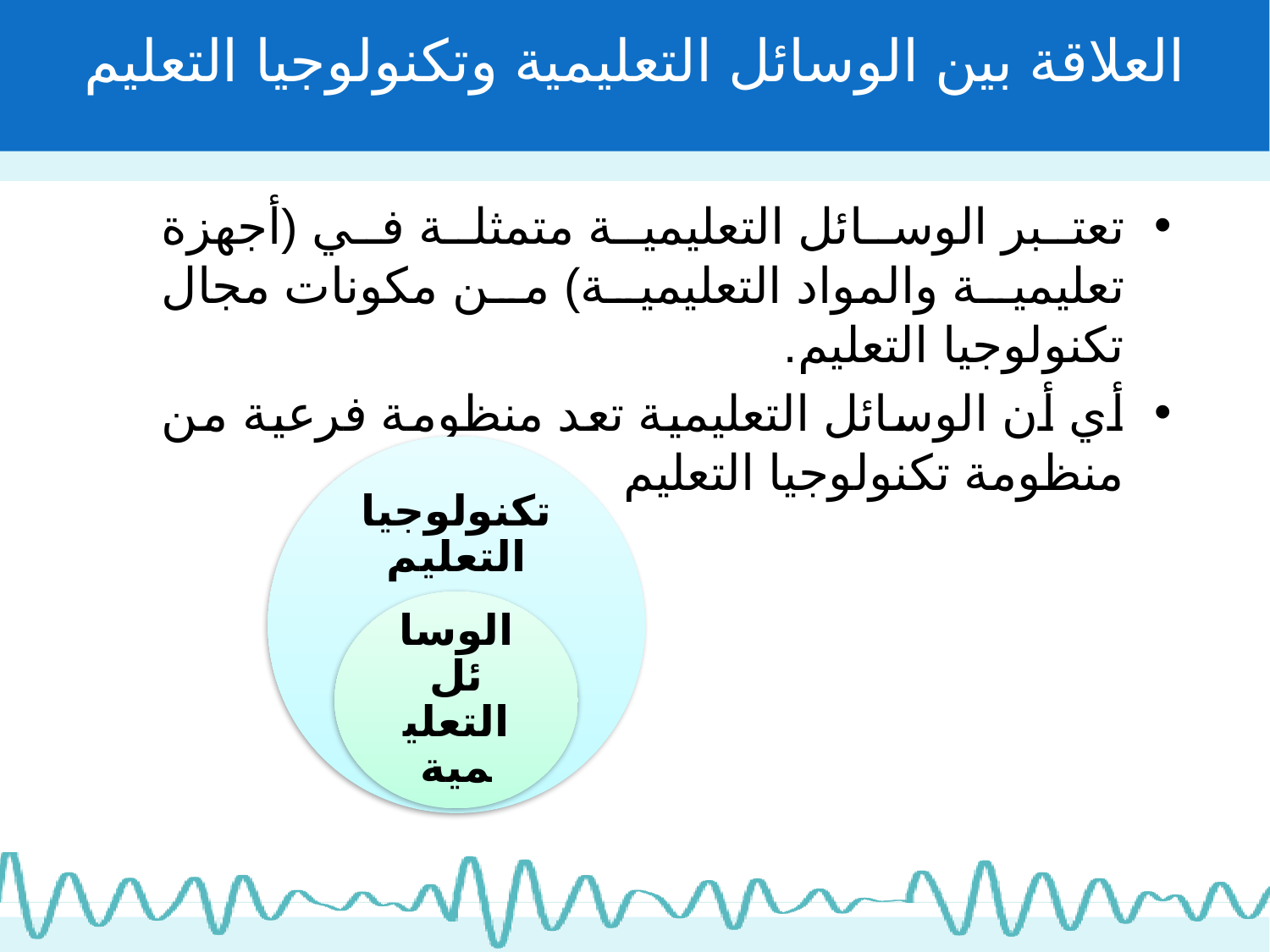

# العلاقة بين الوسائل التعليمية وتكنولوجيا التعليم
تعتبر الوسائل التعليمية متمثلة في (أجهزة تعليمية والمواد التعليمية) من مكونات مجال تكنولوجيا التعليم.
أي أن الوسائل التعليمية تعد منظومة فرعية من منظومة تكنولوجيا التعليم

تكنولوجيا التعليم
الوسائل التعليمية